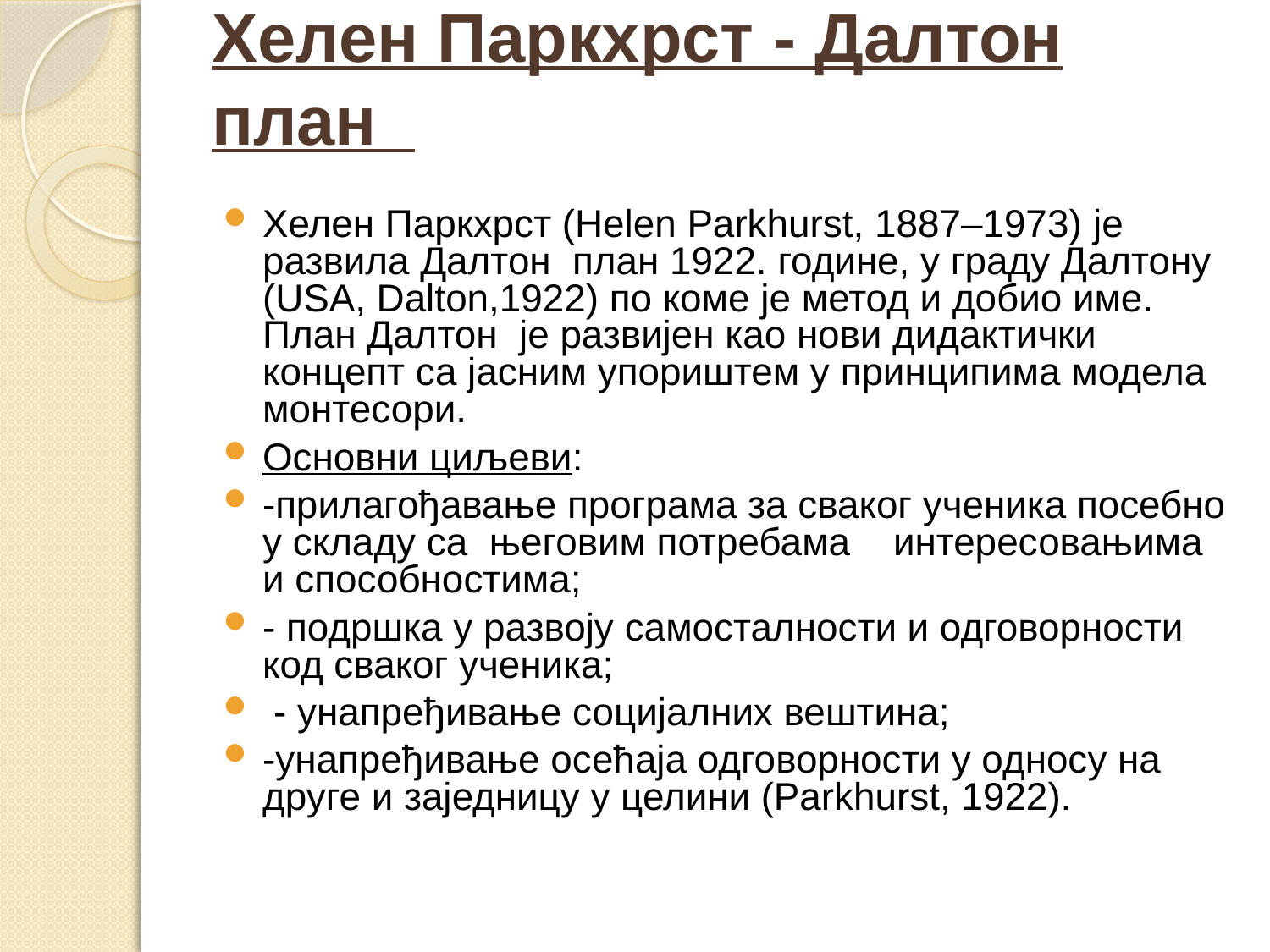

# Хелен Паркхрст - Далтон план
Хелен Паркхрст (Helen Parkhurst, 1887–1973) је развила Далтон  план 1922. године, у граду Далтону (USA, Dalton,1922) по коме је метод и добио име. План Далтон  је развијен као нови дидактички концепт са јасним упориштем у принципима модела монтесори.
Основни циљеви:
-прилагођавање програма за сваког ученика посебно у складу са  његовим потребама    интересовањима и способностима;
- подршка у развоју самосталности и одговорности код сваког ученика;
 - унапређивање социјалних вештина;
-унапређивање осећаја одговорности у односу на друге и заједницу у целини (Parkhurst, 1922).